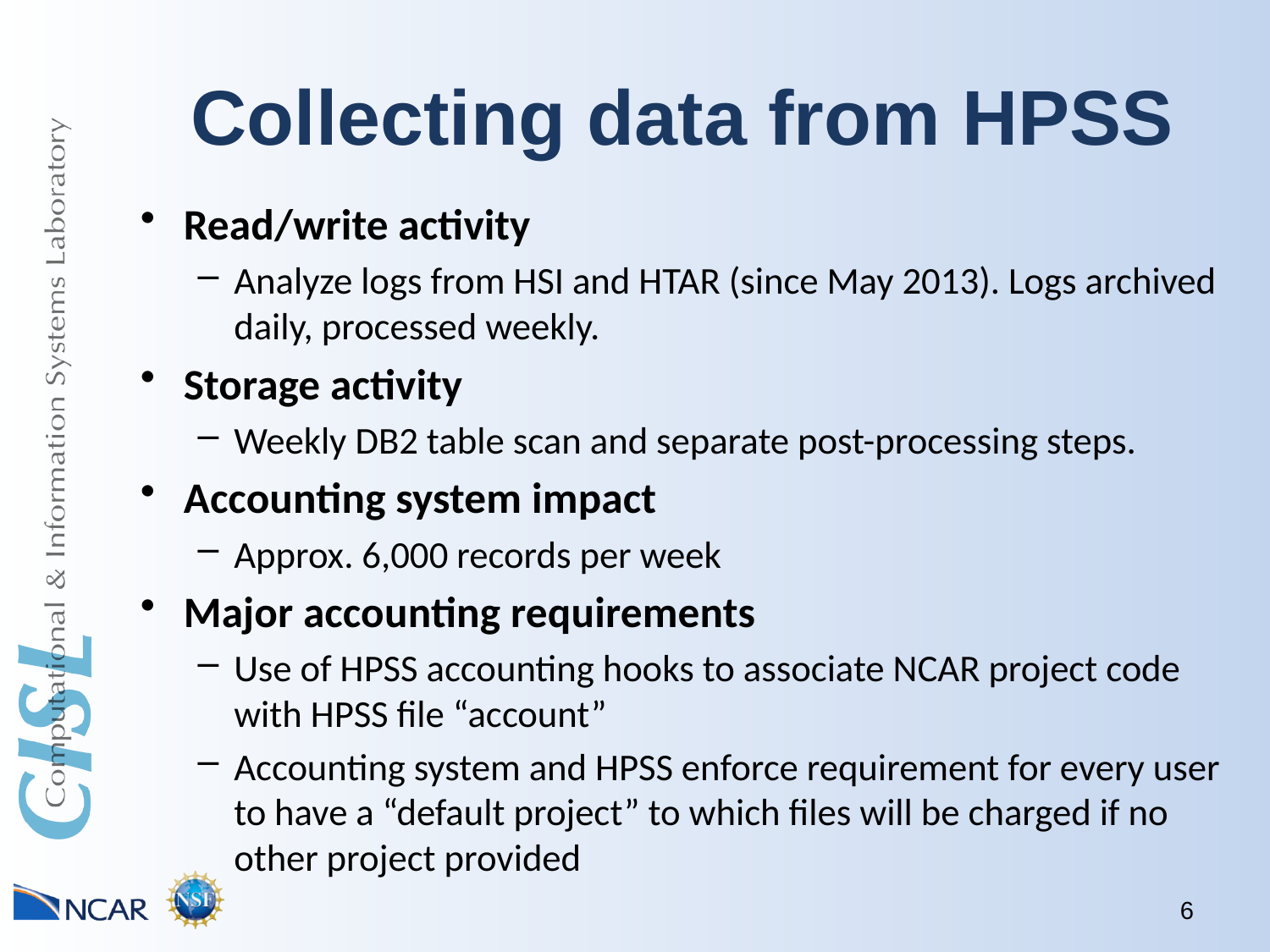

# Collecting data from HPSS
Read/write activity
Analyze logs from HSI and HTAR (since May 2013). Logs archived daily, processed weekly.
Storage activity
Weekly DB2 table scan and separate post-processing steps.
Accounting system impact
Approx. 6,000 records per week
Major accounting requirements
Use of HPSS accounting hooks to associate NCAR project code with HPSS file “account”
Accounting system and HPSS enforce requirement for every user to have a “default project” to which files will be charged if no other project provided

6